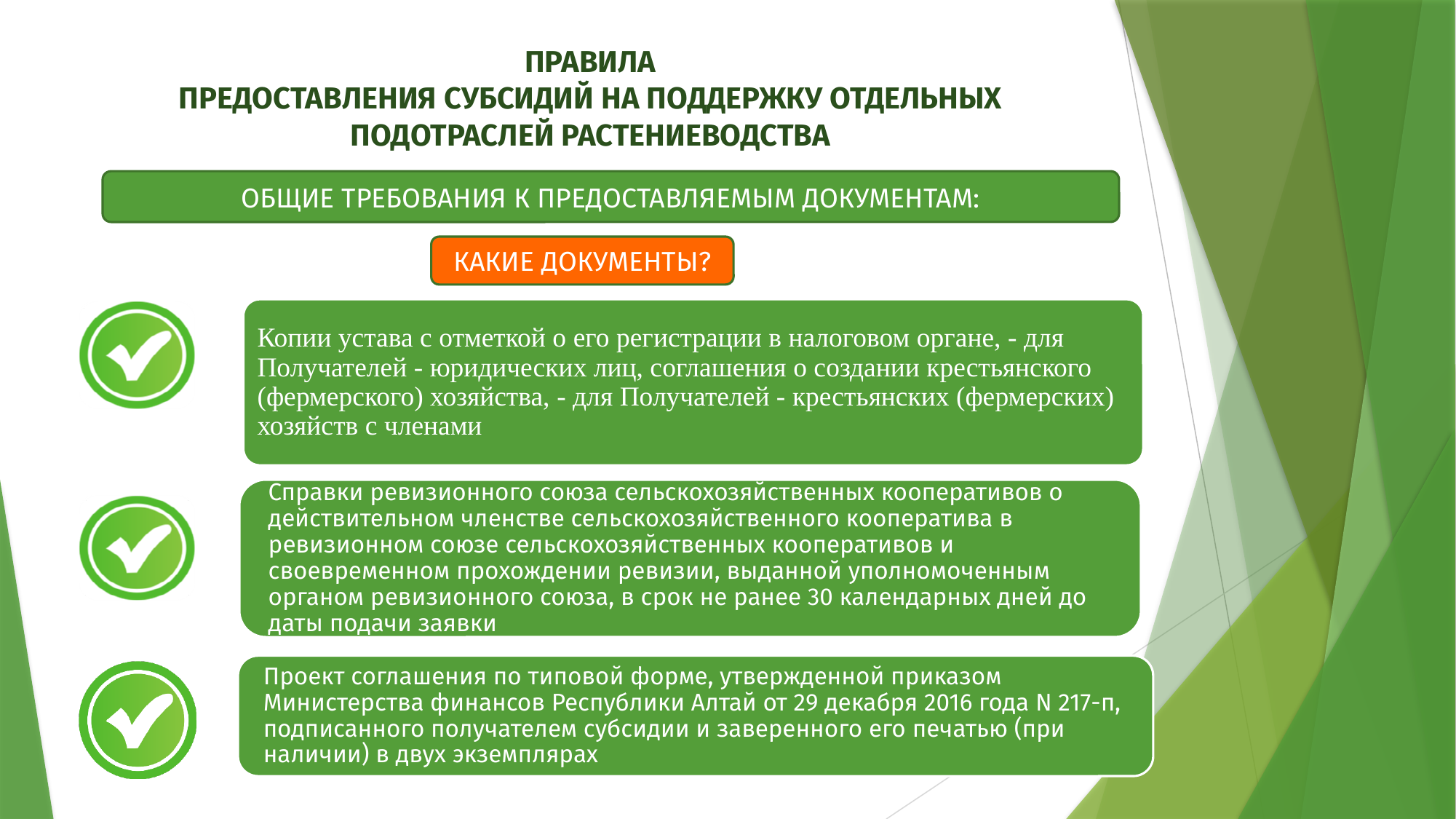

# ПРАВИЛА ПРЕДОСТАВЛЕНИЯ СУБСИДИЙ НА ПОДДЕРЖКУ ОТДЕЛЬНЫХ ПОДОТРАСЛЕЙ РАСТЕНИЕВОДСТВА
ОБЩИЕ ТРЕБОВАНИЯ К ПРЕДОСТАВЛЯЕМЫМ ДОКУМЕНТАМ:
КАКИЕ ДОКУМЕНТЫ?
Копии устава с отметкой о его регистрации в налоговом органе, - для Получателей - юридических лиц, соглашения о создании крестьянского (фермерского) хозяйства, - для Получателей - крестьянских (фермерских) хозяйств с членами
Справки ревизионного союза сельскохозяйственных кооперативов о действительном членстве сельскохозяйственного кооператива в ревизионном союзе сельскохозяйственных кооперативов и своевременном прохождении ревизии, выданной уполномоченным органом ревизионного союза, в срок не ранее 30 календарных дней до даты подачи заявки
Проект соглашения по типовой форме, утвержденной приказом Министерства финансов Республики Алтай от 29 декабря 2016 года N 217-п, подписанного получателем субсидии и заверенного его печатью (при наличии) в двух экземплярах